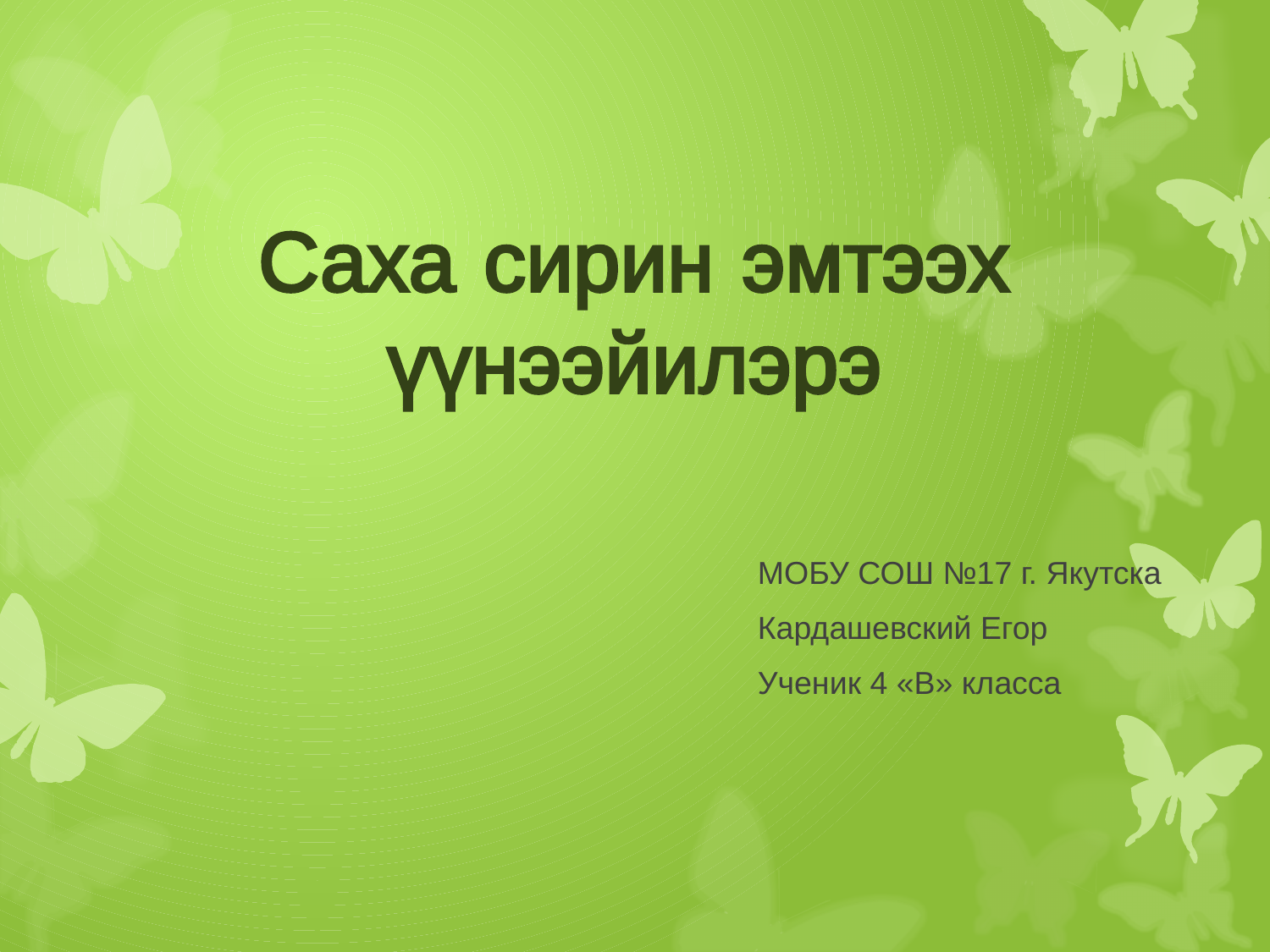

# Саха сирин эмтээх үүнээйилэрэ
МОБУ СОШ №17 г. Якутска
Кардашевский Егор
Ученик 4 «В» класса